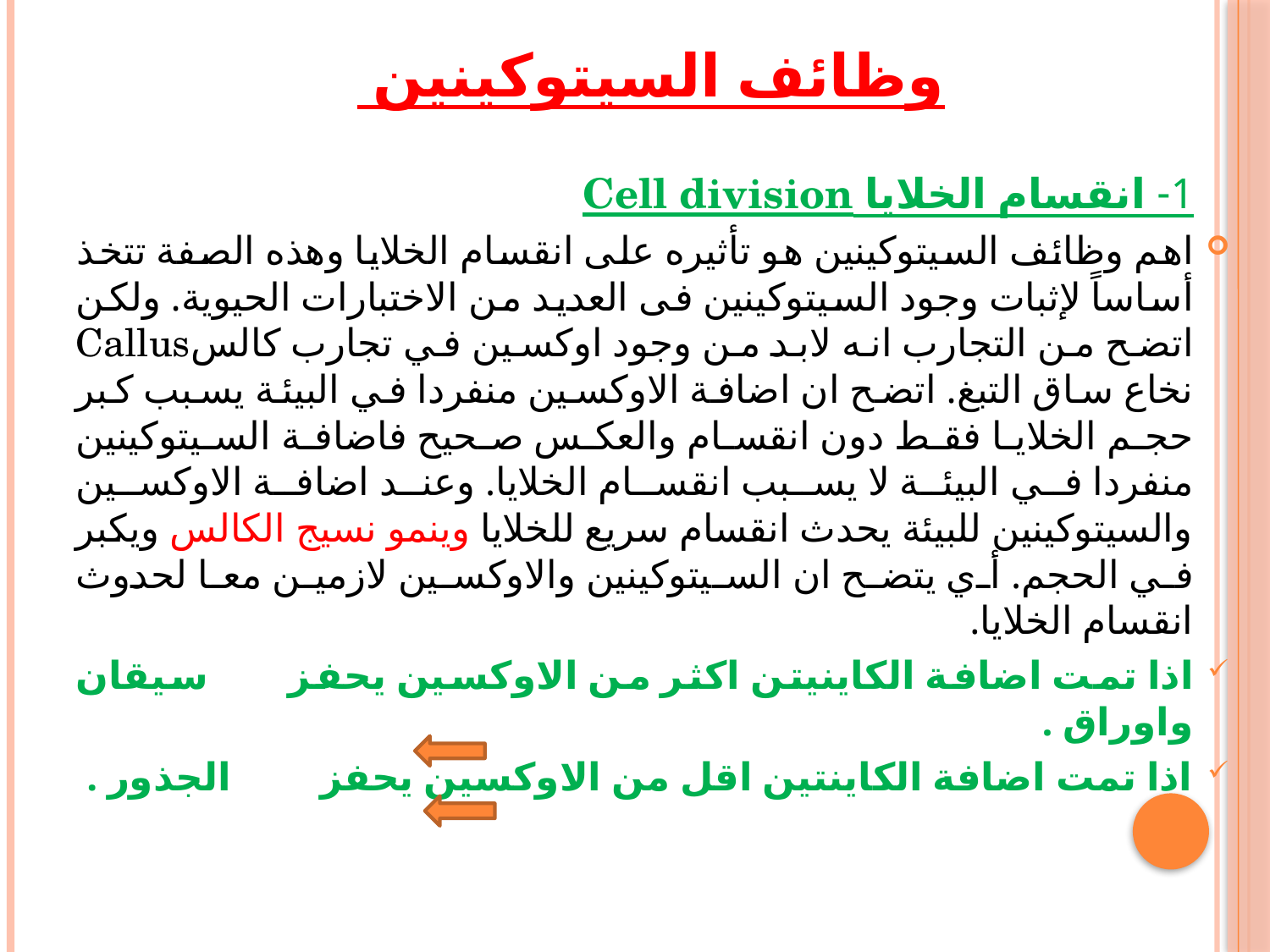

وظائف السيتوكينين
1- انقسام الخلايا Cell division
اهم وظائف السيتوكينين هو تأثيره على انقسام الخلايا وهذه الصفة تتخذ أساساً لإثبات وجود السيتوكينين فى العديد من الاختبارات الحيوية. ولكن اتضح من التجارب انه لابد من وجود اوكسين في تجارب كالسCallus نخاع ساق التبغ. اتضح ان اضافة الاوكسين منفردا في البيئة يسبب كبر حجم الخلايا فقط دون انقسام والعكس صحيح فاضافة السيتوكينين منفردا في البيئة لا يسبب انقسام الخلايا. وعند اضافة الاوكسين والسيتوكينين للبيئة يحدث انقسام سريع للخلايا وينمو نسيج الكالس ويكبر في الحجم. أي يتضح ان السيتوكينين والاوكسين لازمين معا لحدوث انقسام الخلايا.
اذا تمت اضافة الكاينيتن اكثر من الاوكسين يحفز        سيقان واوراق .
اذا تمت اضافة الكاينتين اقل من الاوكسين يحفز         الجذور .